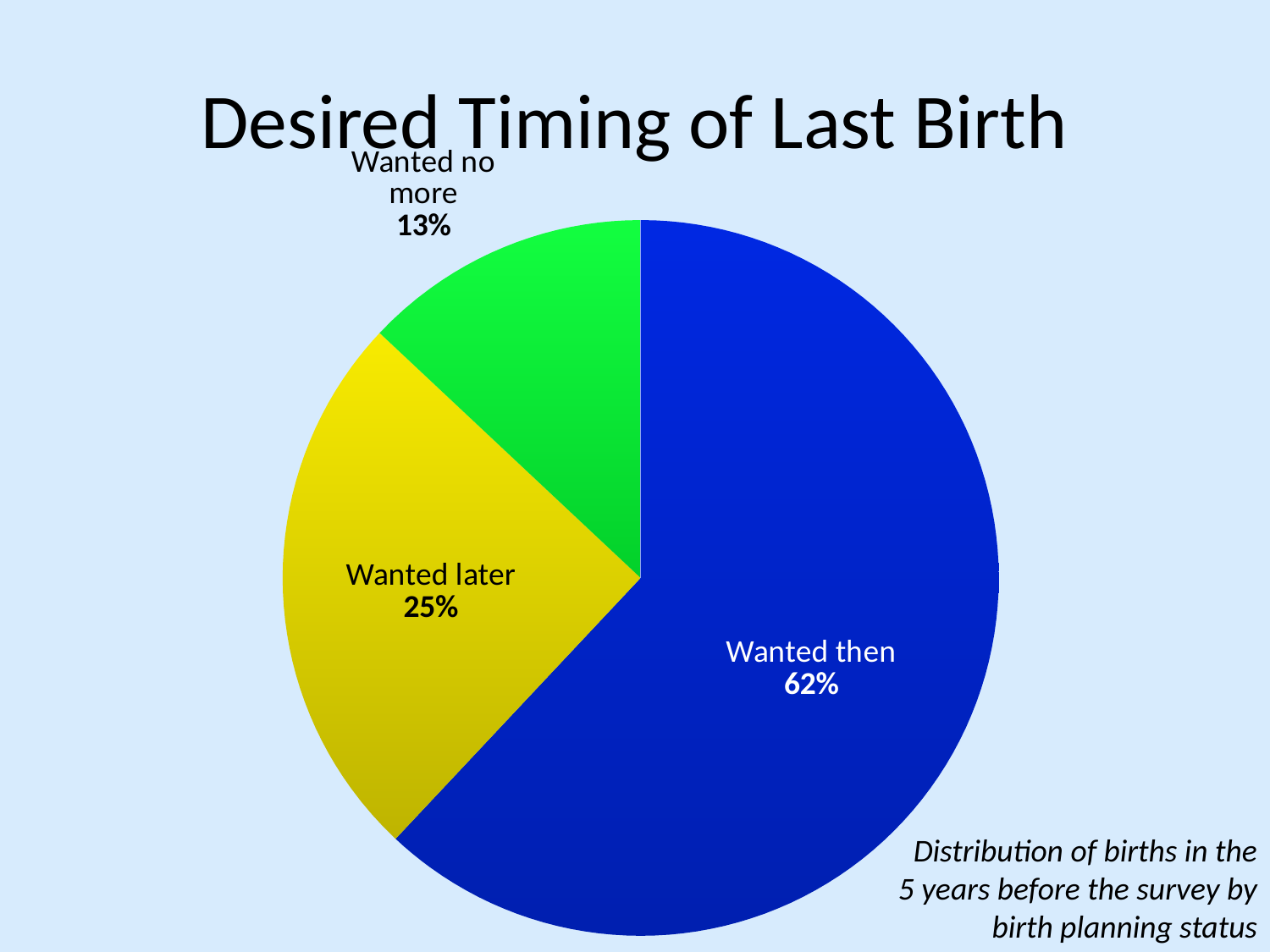

# Desired Timing of Last Birth

### Chart

| Category | Column1 |
|---|---|
| Wanted then | 62.0 |
| Wanted later | 25.0 |
| Wanted no more | 13.0 |
Distribution of births in the 5 years before the survey by birth planning status